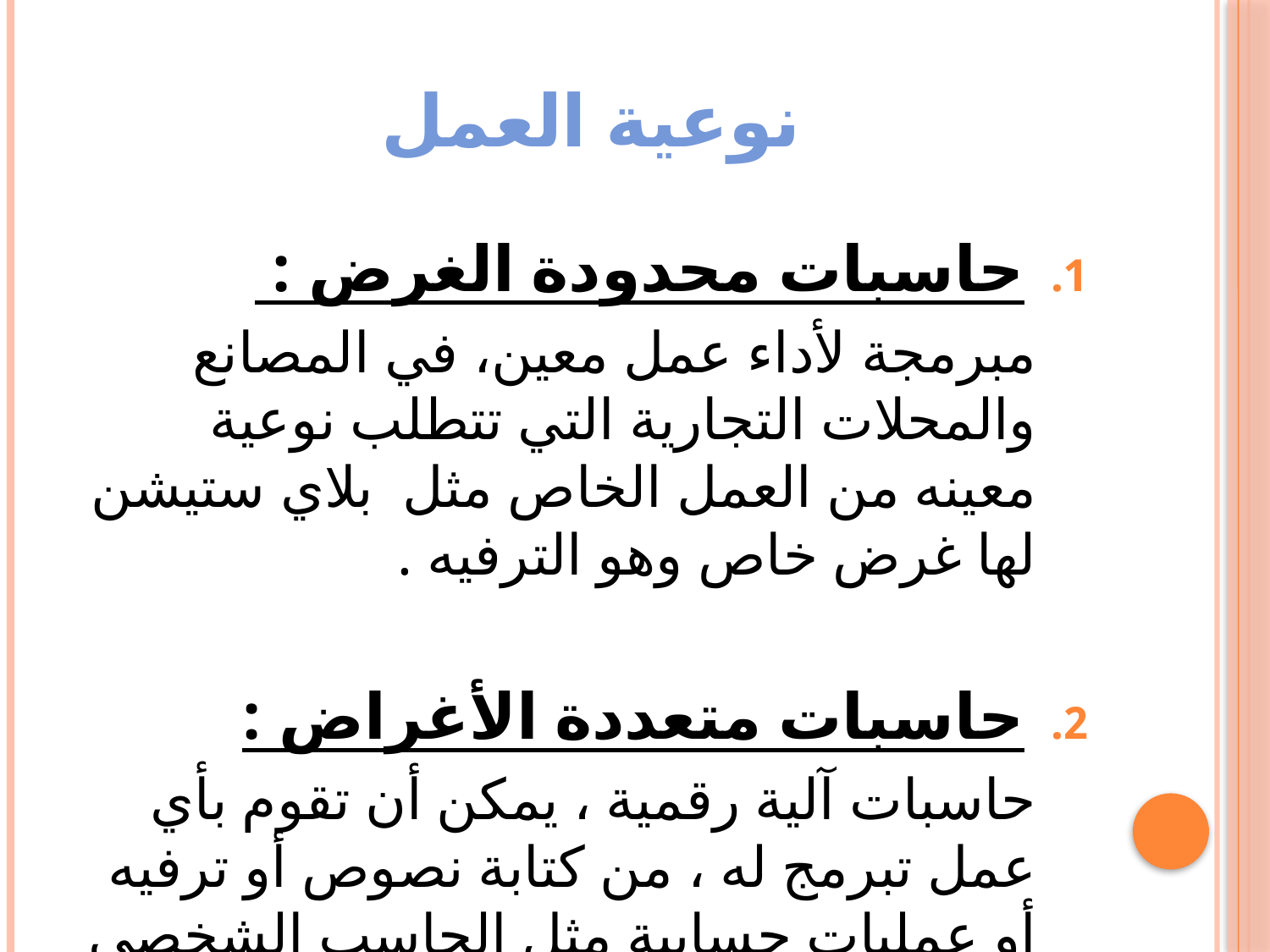

# نوعية العمل
حاسبات محدودة الغرض :
مبرمجة لأداء عمل معين، في المصانع والمحلات التجارية التي تتطلب نوعية معينه من العمل الخاص مثل  بلاي ستيشن  لها غرض خاص وهو الترفيه .

حاسبات متعددة الأغراض :
حاسبات آلية رقمية ، يمكن أن تقوم بأي عمل تبرمج له ، من كتابة نصوص أو ترفيه أو عمليات حسابية مثل الحاسب الشخصي